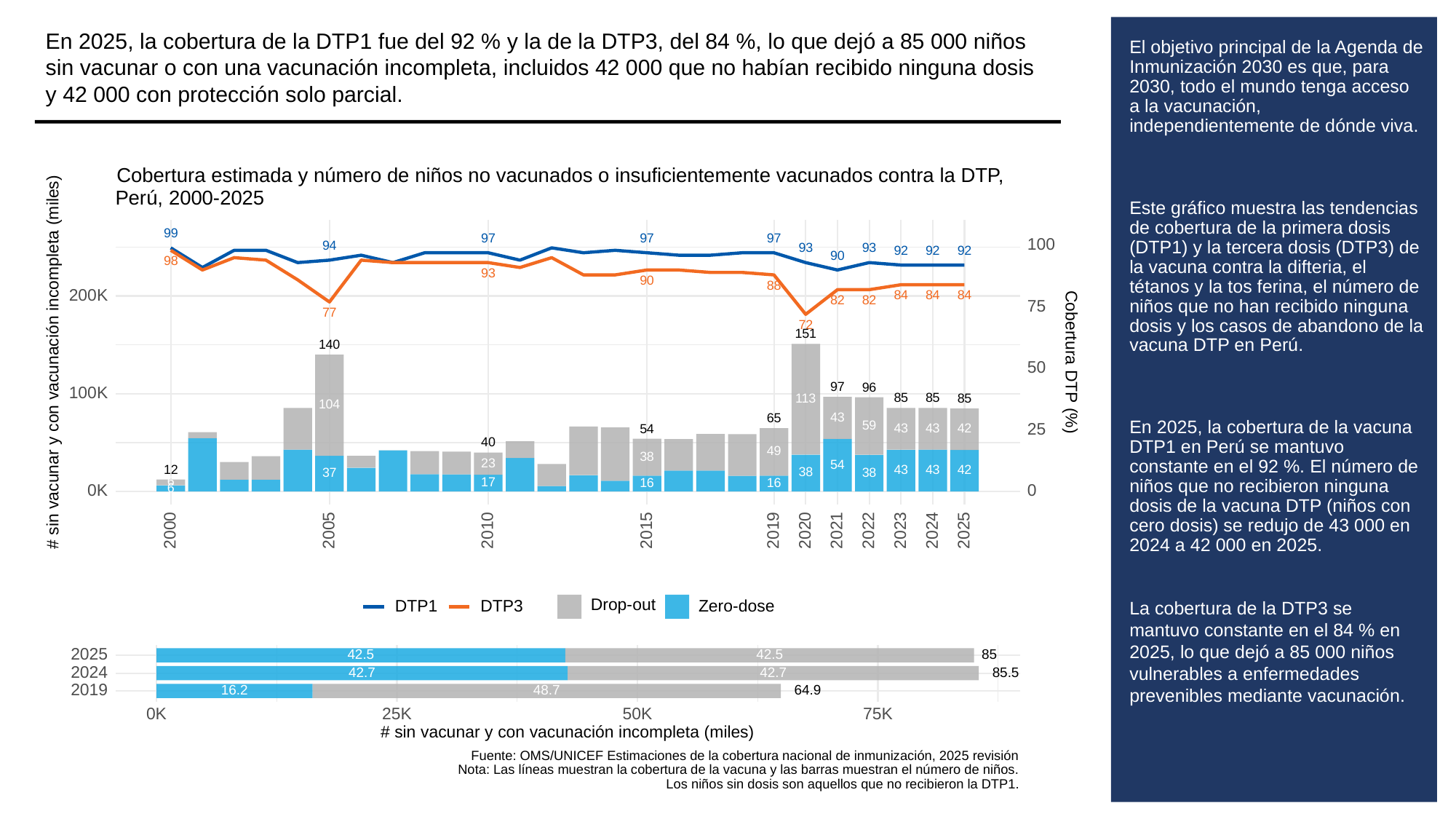

En 2025, la cobertura de la DTP1 fue del 92 % y la de la DTP3, del 84 %, lo que dejó a 85 000 niños sin vacunar o con una vacunación incompleta, incluidos 42 000 que no habían recibido ninguna dosis y 42 000 con protección solo parcial.
# El objetivo principal de la Agenda de Inmunización 2030 es que, para 2030, todo el mundo tenga acceso a la vacunación, independientemente de dónde viva.

Este gráfico muestra las tendencias de cobertura de la primera dosis (DTP1) y la tercera dosis (DTP3) de la vacuna contra la difteria, el tétanos y la tos ferina, el número de niños que no han recibido ninguna dosis y los casos de abandono de la vacuna DTP en Perú.

En 2025, la cobertura de la vacuna DTP1 en Perú se mantuvo constante en el 92 %. El número de niños que no recibieron ninguna dosis de la vacuna DTP (niños con cero dosis) se redujo de 43 000 en 2024 a 42 000 en 2025.

La cobertura de la DTP3 se mantuvo constante en el 84 % en 2025, lo que dejó a 85 000 niños vulnerables a enfermedades prevenibles mediante vacunación.

Cobertura estimada y número de niños no vacunados o insuficientemente vacunados contra la DTP,
Perú, 2000-2025

99
97
97
97
100
94
93
93
92
92
92

90
98
93
90
88
200K
84
84
84
82
82

75
77
72
151
140

# sin vacunar y con vacunación incompleta (miles)
Cobertura DTP (%)

50
97
96
100K

85
85
85
113

104

43
65
59
25
43
43
42
54

40

49

38

23
54

12
43
43
42

38
38
37

6
17
16
16

6
0K
0

2023
2000
2005
2010
2015
2019
2020
2021
2022
2024
2025

Drop-out
DTP3
Zero-dose
DTP1

2025
42.5
42.5
85

2024
85.5
42.7
42.7

2019
16.2
48.7
64.9

0K
25K
50K
75K
# sin vacunar y con vacunación incompleta (miles)
Fuente: OMS/UNICEF Estimaciones de la cobertura nacional de inmunización, 2025 revisión
Nota: Las líneas muestran la cobertura de la vacuna y las barras muestran el número de niños.
Los niños sin dosis son aquellos que no recibieron la DTP1.